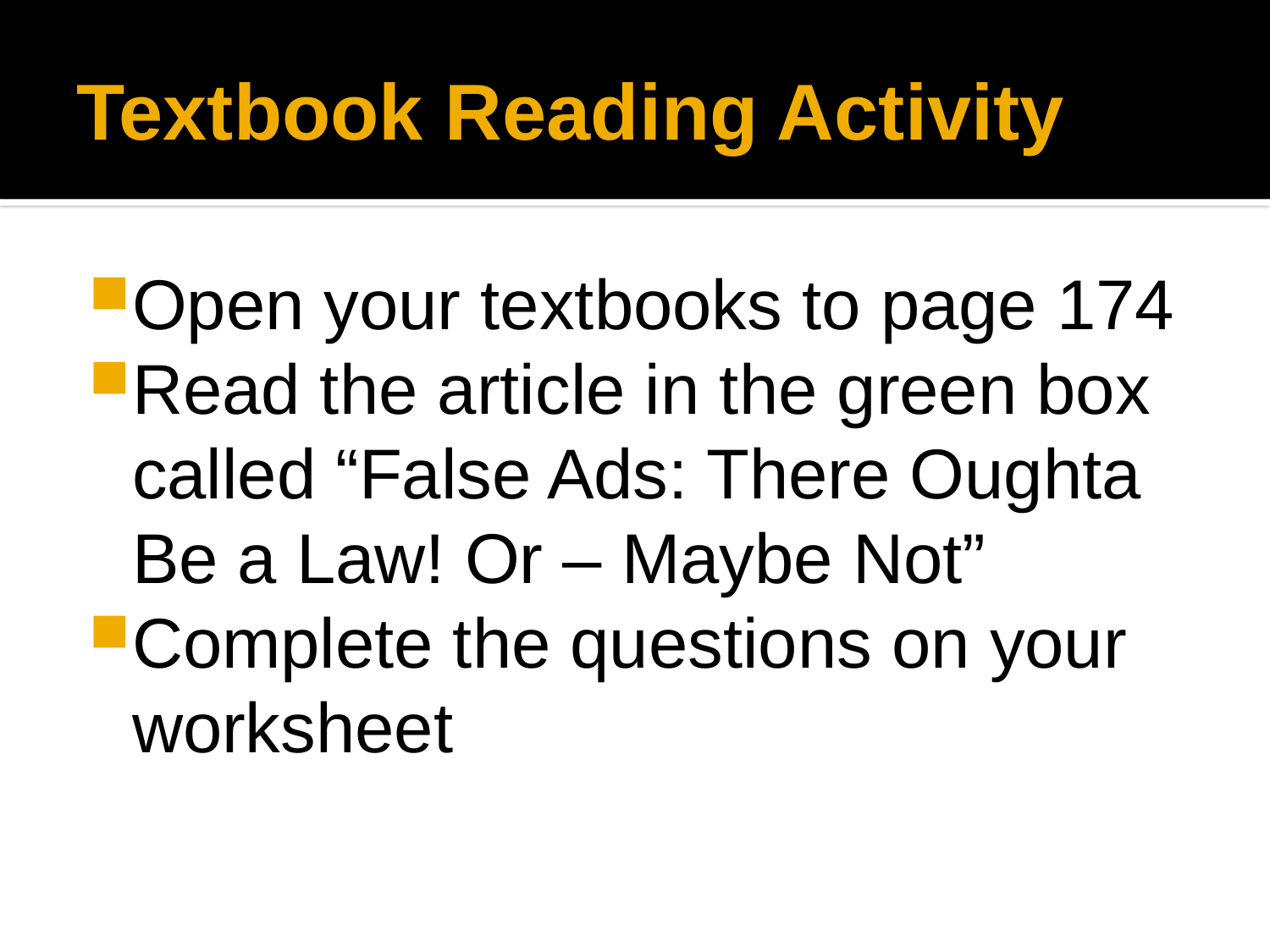

# Textbook Reading Activity
Open your textbooks to page 174
Read the article in the green box called “False Ads: There Oughta Be a Law! Or – Maybe Not”
Complete the questions on your worksheet